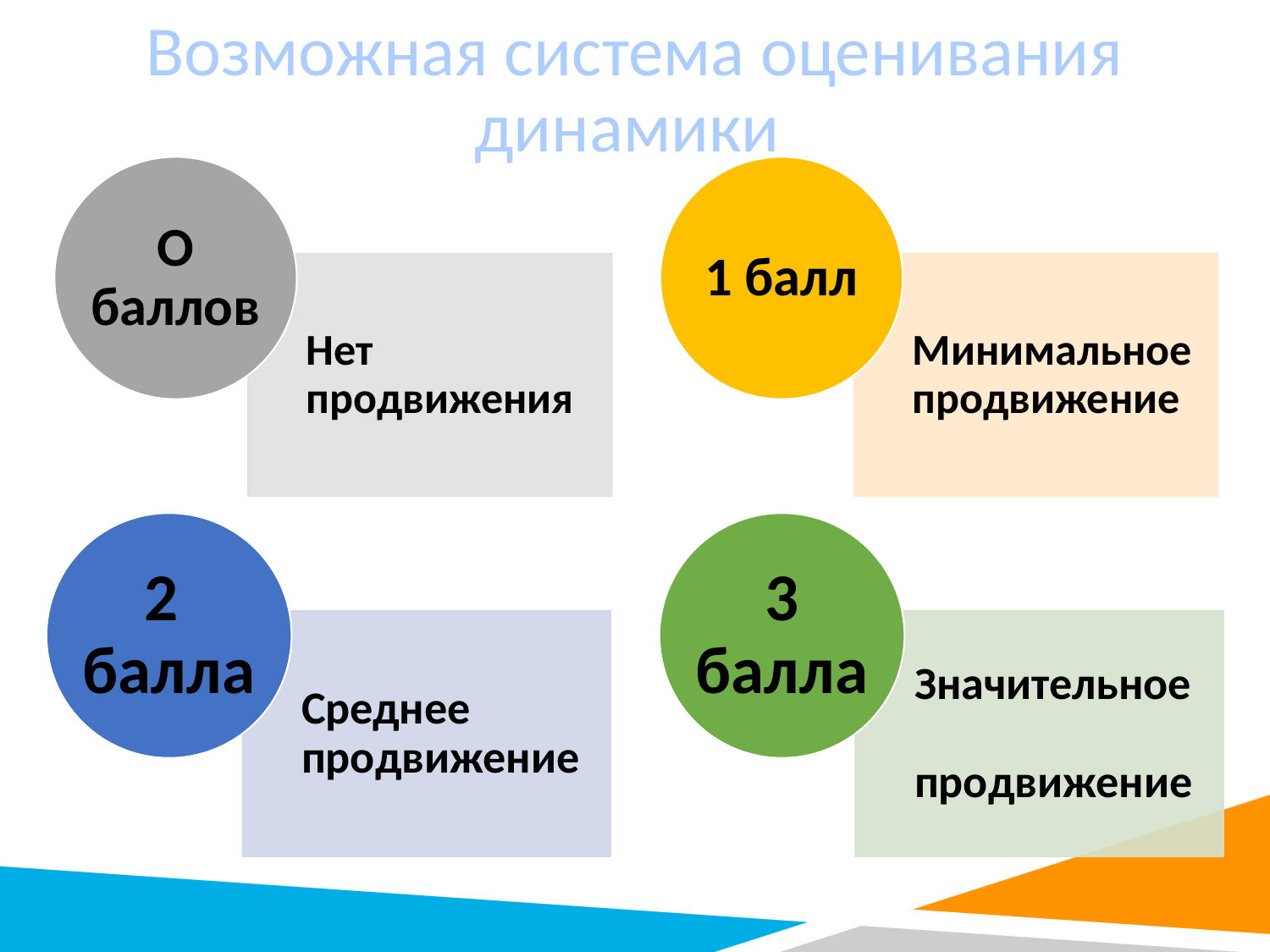

# Возможная система оценивания динамики
Нет продвижения
О баллов
Минимальное продвижение
1 балл
Среднее продвижение
2  балла
Значительное  продвижение
3 балла